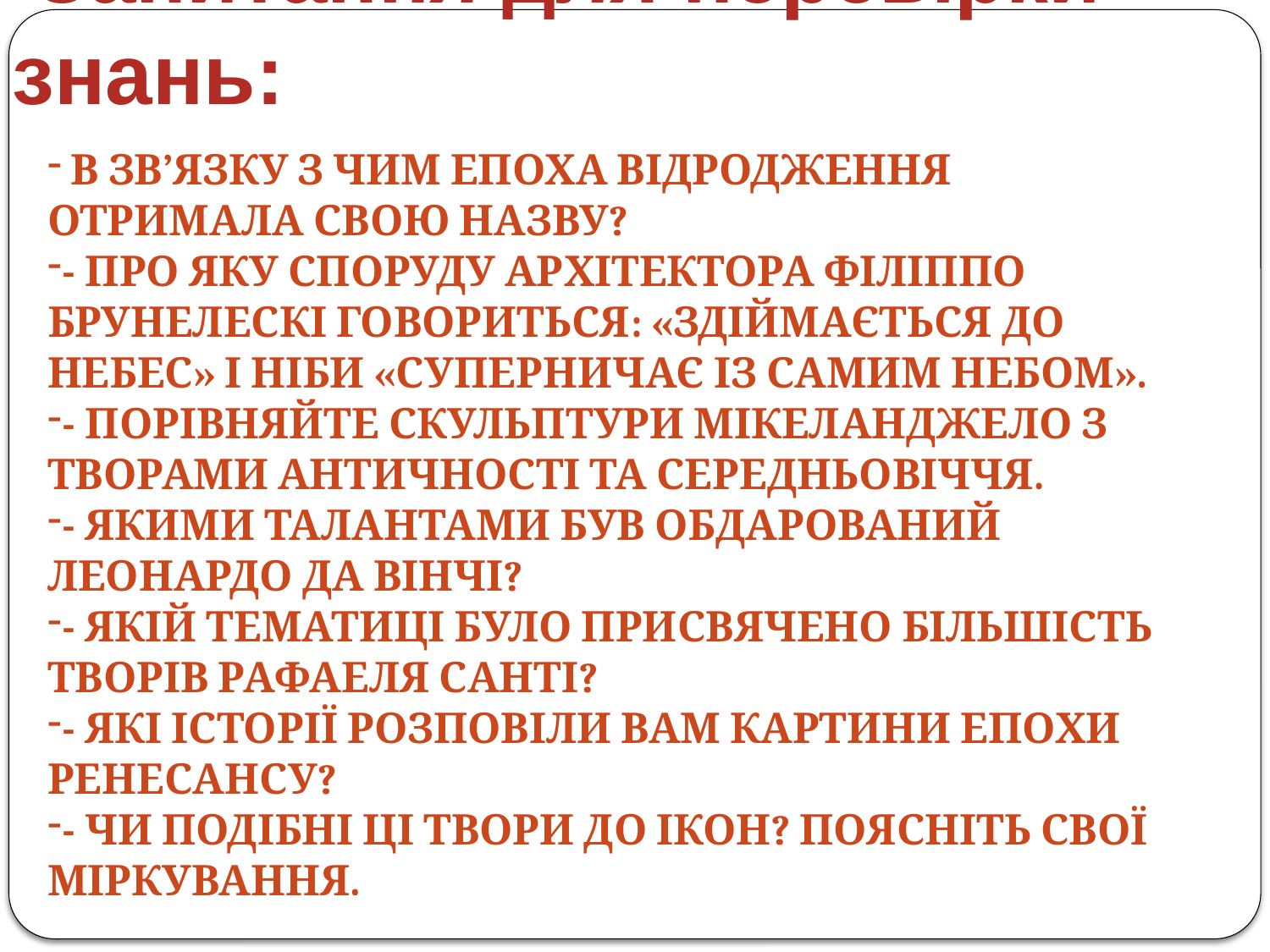

# Запитання для перевірки знань:
 В зв’язку з чим епоха відродження отримала свою назву?
- Про яку споруду архітектора Філіппо Брунелескі говориться: «здіймається до небес» і ніби «суперничає із самим небом».
- Порівняйте скульптури Мікеланджело з творами античності та середньовіччя.
- Якими талантами був обдарований Леонардо да Вінчі?
- Якій тематиці було присвячено більшість творів Рафаеля Санті?
- Які історії розповіли вам картини епохи Ренесансу?
- Чи подібні ці твори до ікон? Поясніть свої міркування.